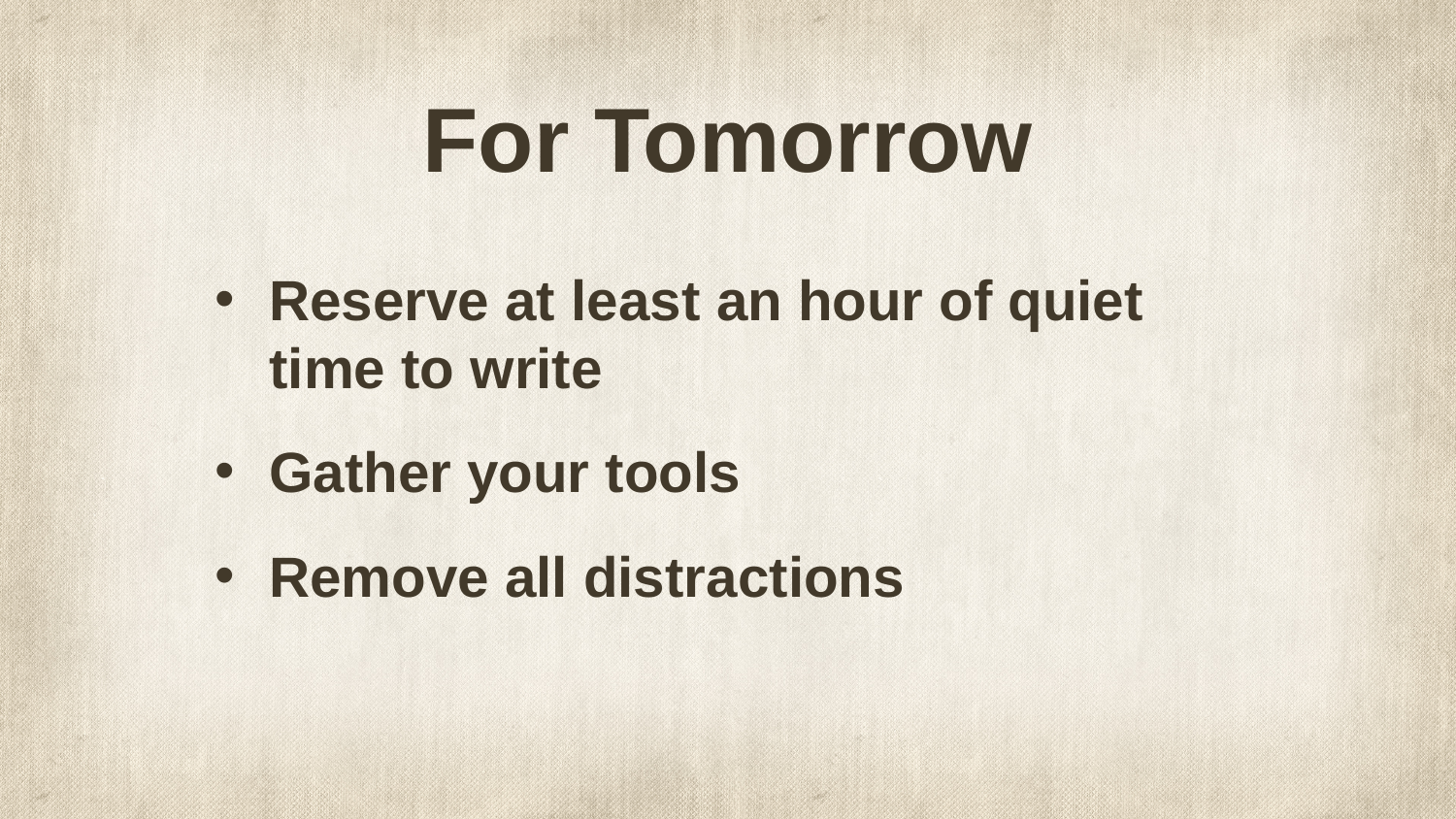

# For Tomorrow
Reserve at least an hour of quiet time to write
Gather your tools
Remove all distractions